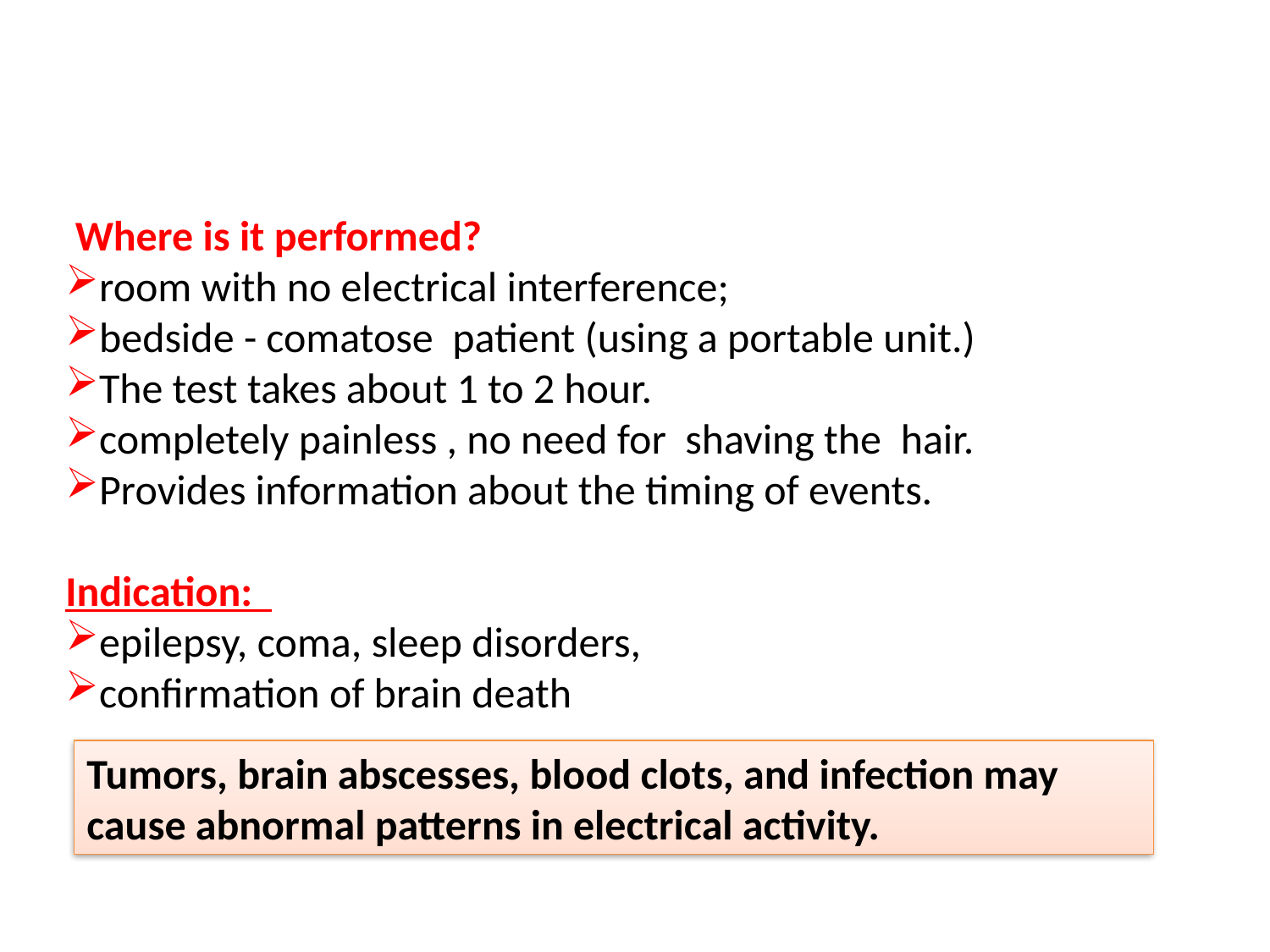

Where is it performed?
room with no electrical interference;
bedside - comatose  patient (using a portable unit.)
The test takes about 1 to 2 hour.
completely painless , no need for  shaving the  hair.
Provides information about the timing of events.

Indication:
epilepsy, coma, sleep disorders,
confirmation of brain death

Tumors, brain abscesses, blood clots, and infection may cause abnormal patterns in electrical activity.